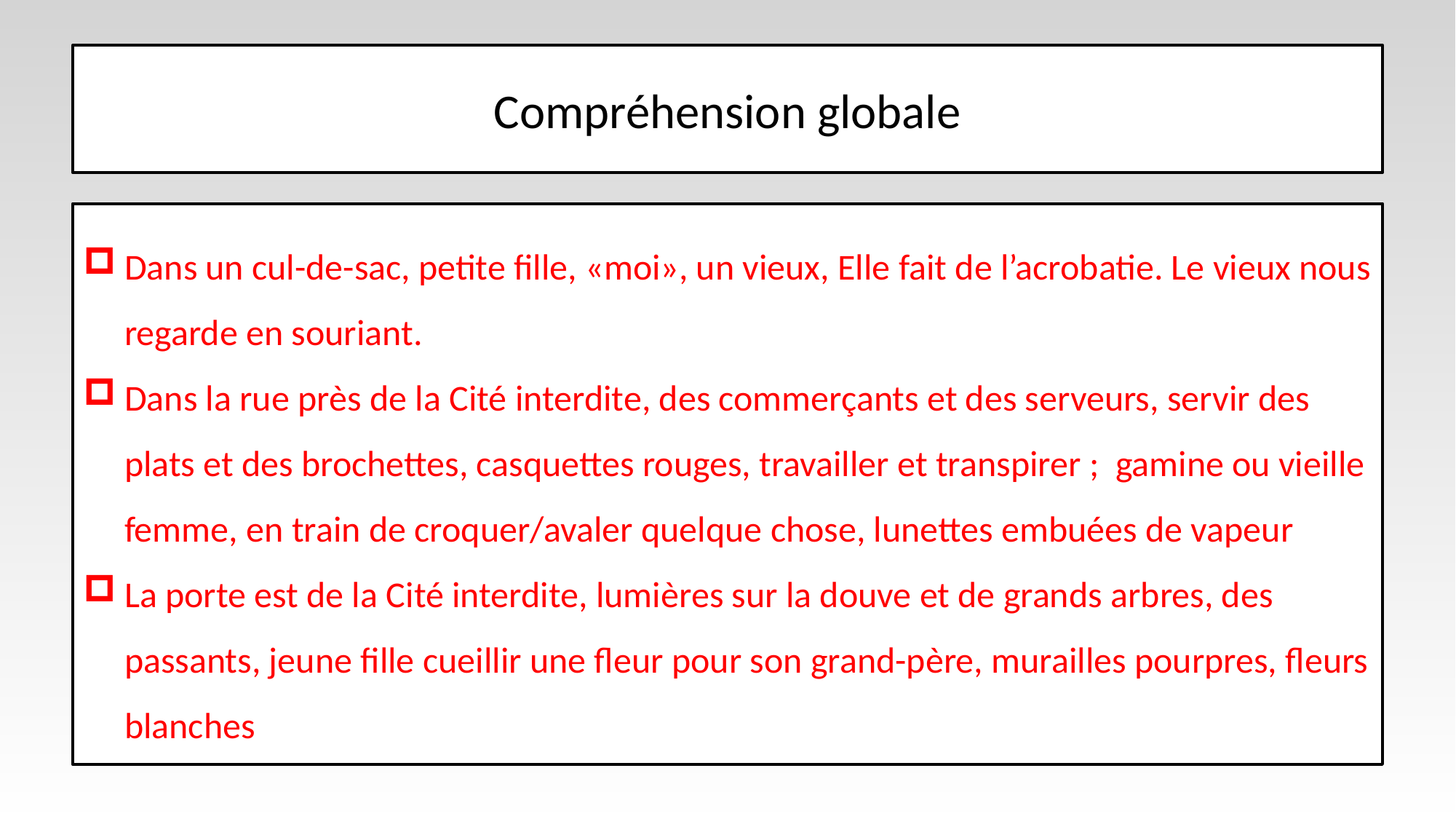

# Compréhension globale
Dans un cul-de-sac, petite fille, «moi», un vieux, Elle fait de l’acrobatie. Le vieux nous regarde en souriant.
Dans la rue près de la Cité interdite, des commerçants et des serveurs, servir des plats et des brochettes, casquettes rouges, travailler et transpirer ;  gamine ou vieille femme, en train de croquer/avaler quelque chose, lunettes embuées de vapeur
La porte est de la Cité interdite, lumières sur la douve et de grands arbres, des passants, jeune fille cueillir une fleur pour son grand-père, murailles pourpres, fleurs blanches